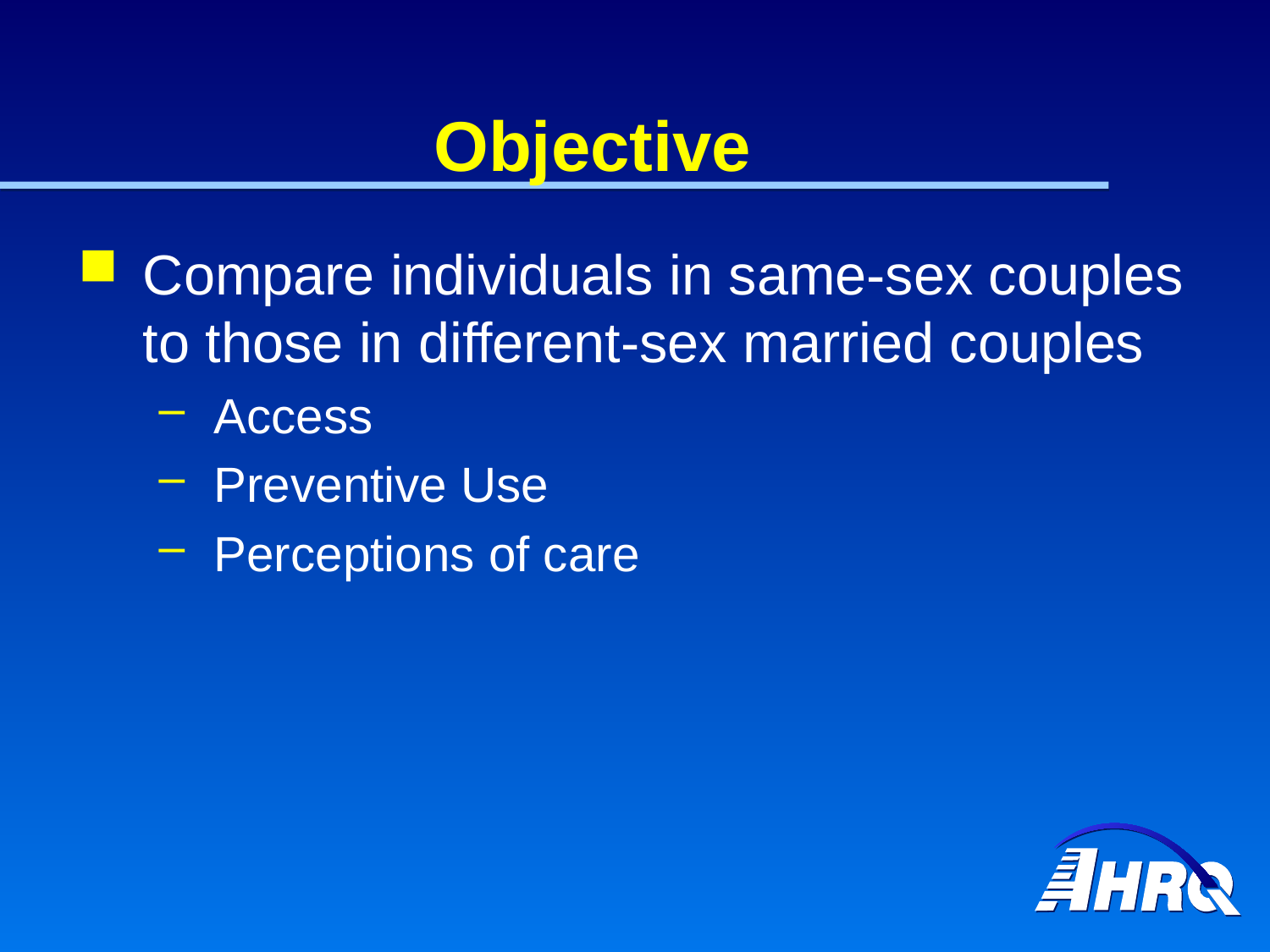

# Objective
Compare individuals in same-sex couples to those in different-sex married couples
Access
Preventive Use
Perceptions of care